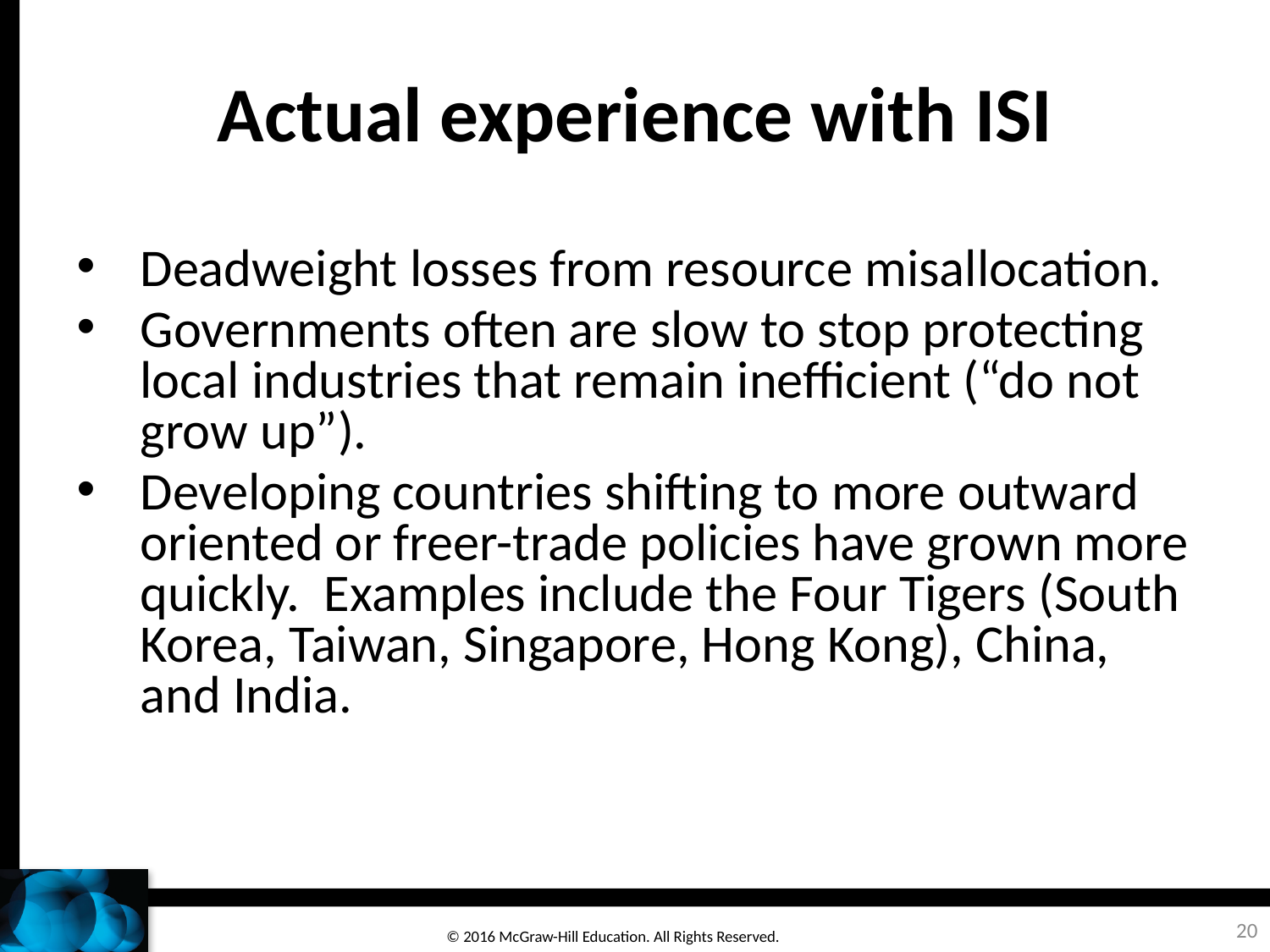

# Actual experience with ISI
Deadweight losses from resource misallocation.
Governments often are slow to stop protecting local industries that remain inefficient (“do not grow up”).
Developing countries shifting to more outward oriented or freer-trade policies have grown more quickly.  Examples include the Four Tigers (South Korea, Taiwan, Singapore, Hong Kong), China, and India.

20
© 2016 McGraw-Hill Education. All Rights Reserved.